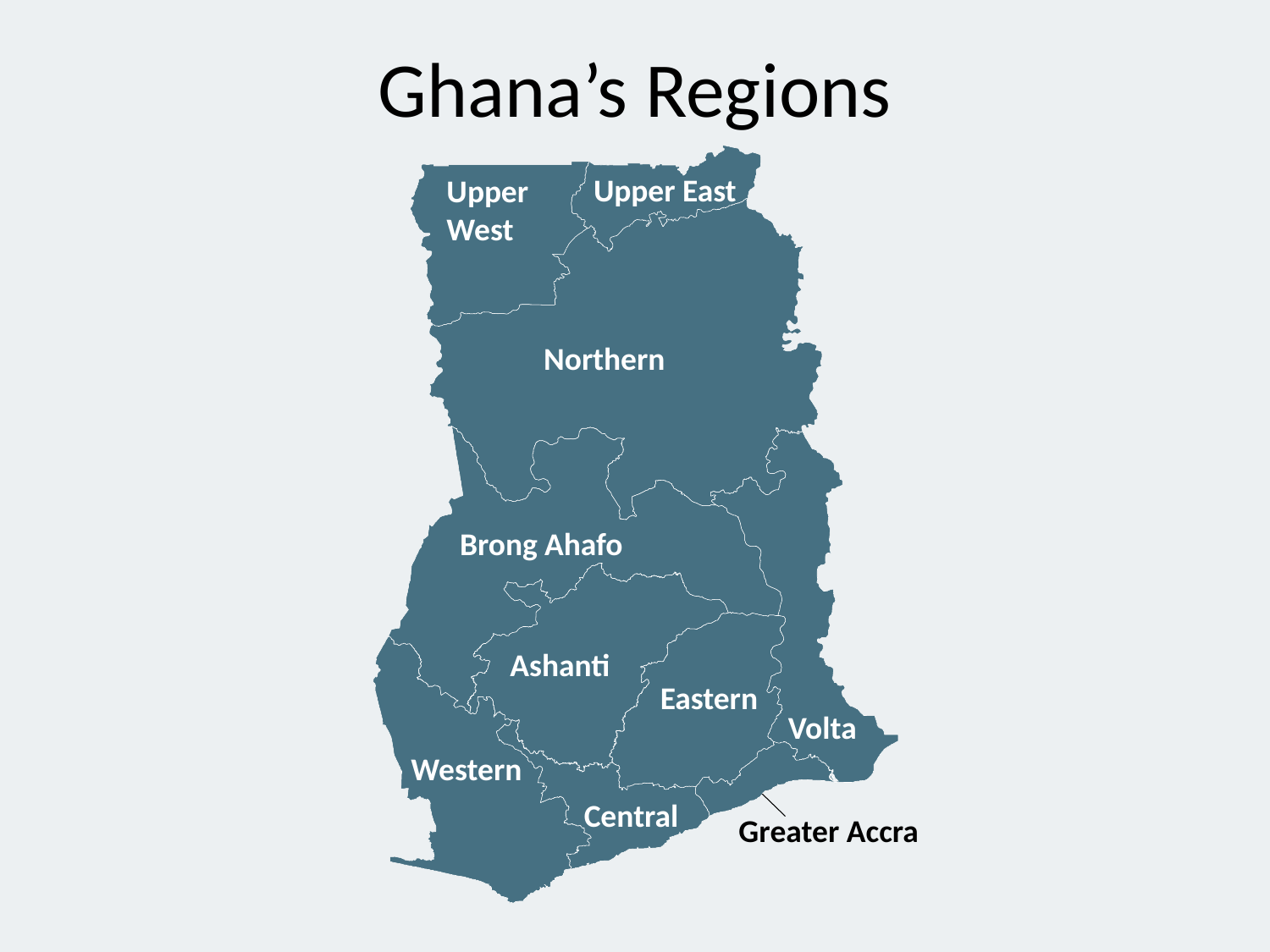

# Ghana’s Regions

Upper East
Upper West
Northern
Brong Ahafo
Ashanti
Eastern
Volta
Western
Central
Greater Accra